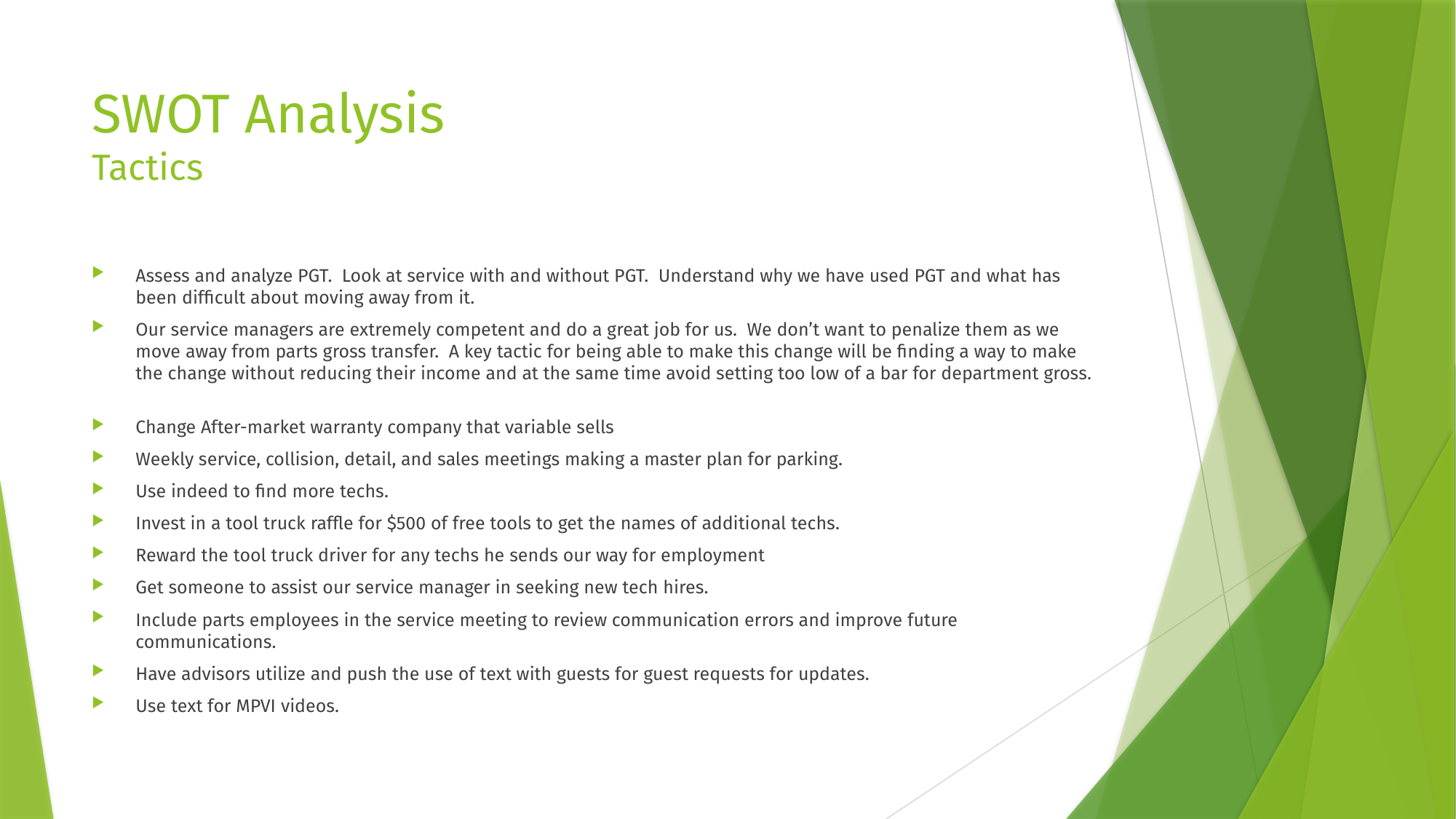

# SWOT Analysis Tactics
Assess and analyze PGT.  Look at service with and without PGT.  Understand why we have used PGT and what has been difficult about moving away from it.
Our service managers are extremely competent and do a great job for us.  We don’t want to penalize them as we move away from parts gross transfer.  A key tactic for being able to make this change will be finding a way to make the change without reducing their income and at the same time avoid setting too low of a bar for department gross.
Change After-market warranty company that variable sells
Weekly service, collision, detail, and sales meetings making a master plan for parking.
Use indeed to find more techs.
Invest in a tool truck raffle for $500 of free tools to get the names of additional techs.
Reward the tool truck driver for any techs he sends our way for employment
Get someone to assist our service manager in seeking new tech hires.
Include parts employees in the service meeting to review communication errors and improve future communications.
Have advisors utilize and push the use of text with guests for guest requests for updates.
Use text for MPVI videos.